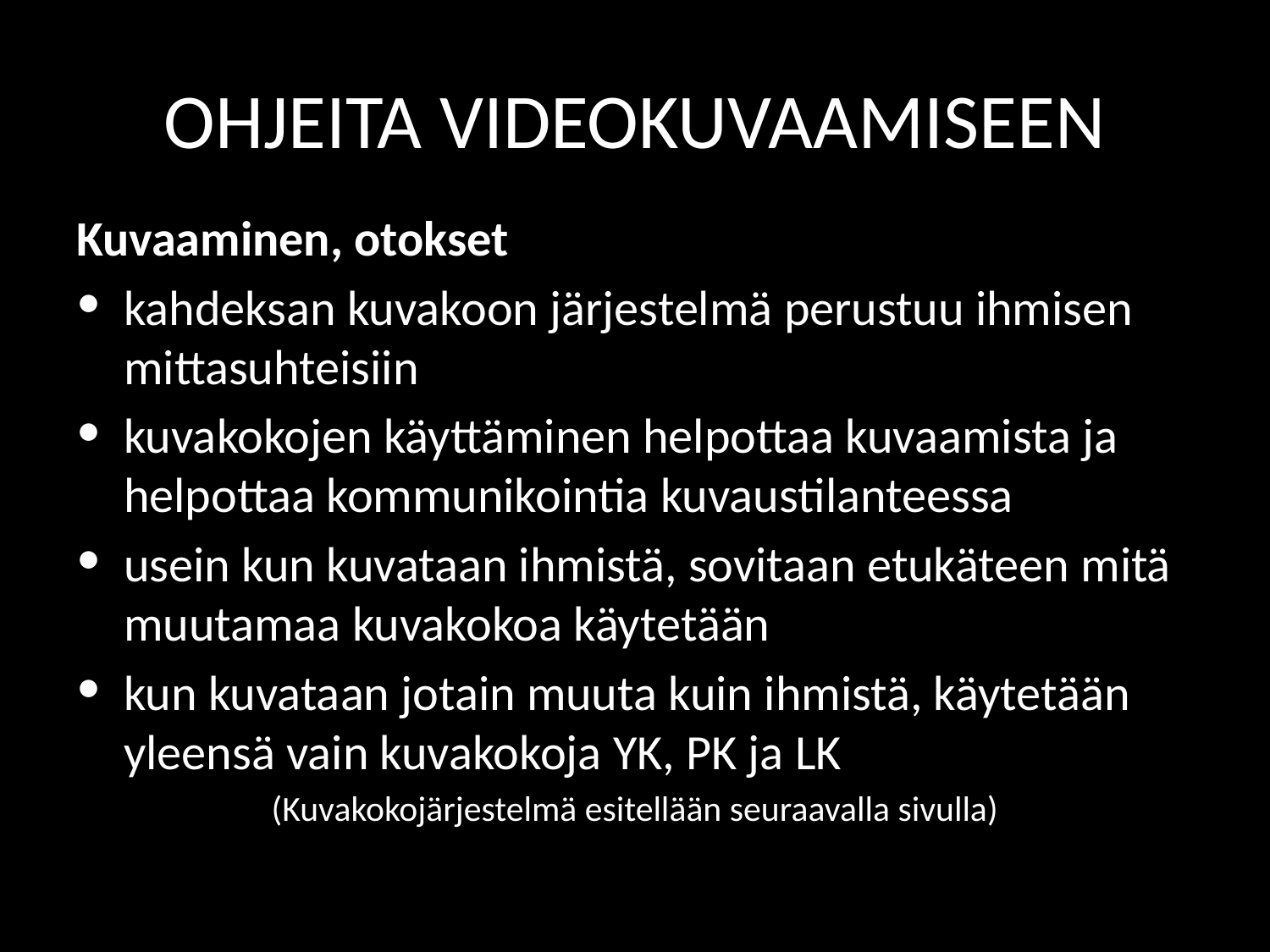

# OHJEITA VIDEOKUVAAMISEEN
Kuvaaminen, otokset
kahdeksan kuvakoon järjestelmä perustuu ihmisen mittasuhteisiin
kuvakokojen käyttäminen helpottaa kuvaamista ja helpottaa kommunikointia kuvaustilanteessa
usein kun kuvataan ihmistä, sovitaan etukäteen mitä muutamaa kuvakokoa käytetään
kun kuvataan jotain muuta kuin ihmistä, käytetään yleensä vain kuvakokoja YK, PK ja LK
(Kuvakokojärjestelmä esitellään seuraavalla sivulla)